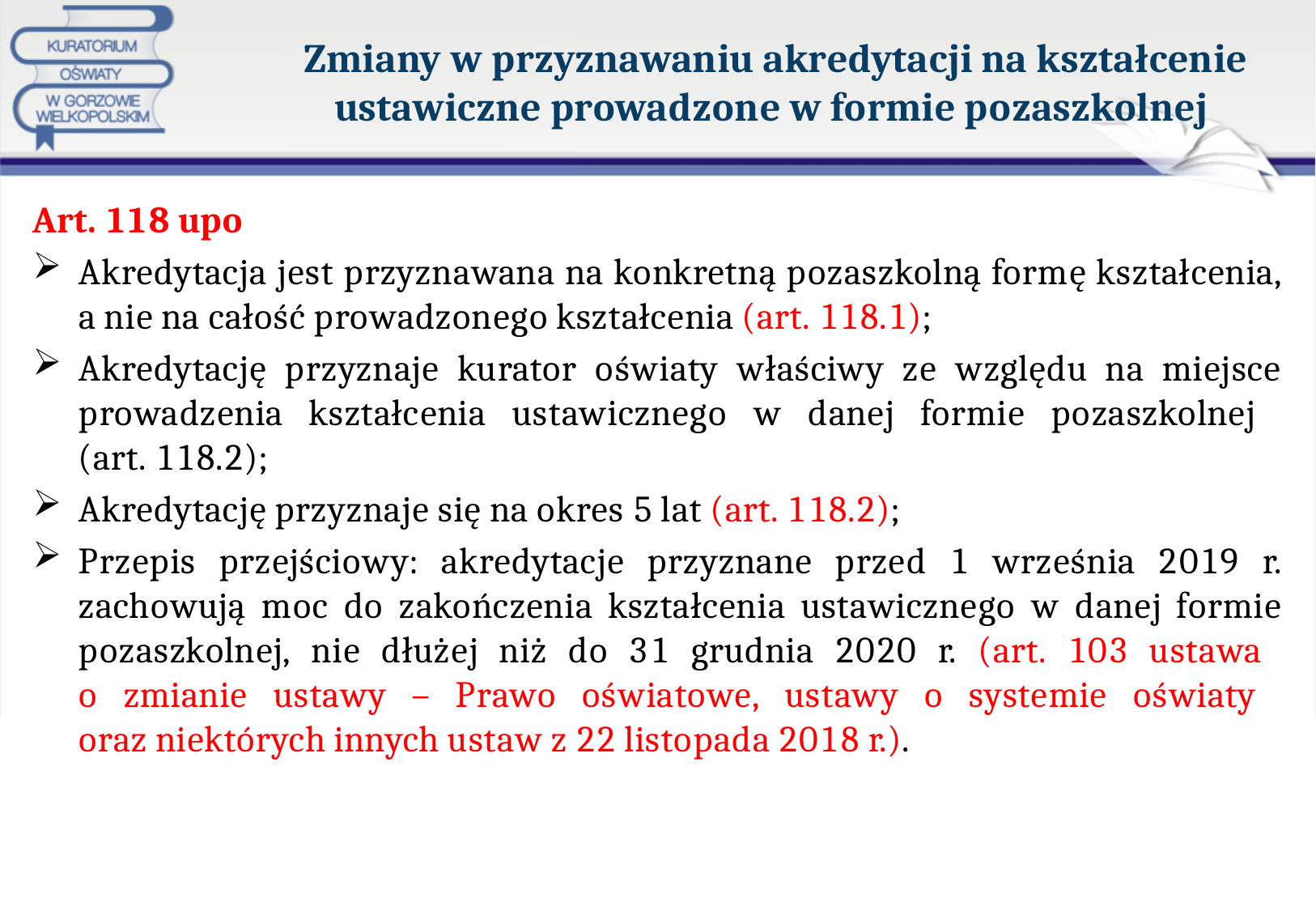

# Zmiany w przyznawaniu akredytacji na kształcenie ustawiczne prowadzone w formie pozaszkolnej
Art. 118 upo
Akredytacja jest przyznawana na konkretną pozaszkolną formę kształcenia, a nie na całość prowadzonego kształcenia (art. 118.1);
Akredytację przyznaje kurator oświaty właściwy ze względu na miejsce prowadzenia kształcenia ustawicznego w danej formie pozaszkolnej
(art. 118.2);
Akredytację przyznaje się na okres 5 lat (art. 118.2);
Przepis przejściowy: akredytacje przyznane przed 1 września 2019 r. zachowują moc do zakończenia kształcenia ustawicznego w danej formie pozaszkolnej, nie dłużej niż do 31 grudnia 2020 r. (art. 103 ustawa
o zmianie ustawy – Prawo oświatowe, ustawy o systemie oświaty
oraz niektórych innych ustaw z 22 listopada 2018 r.).